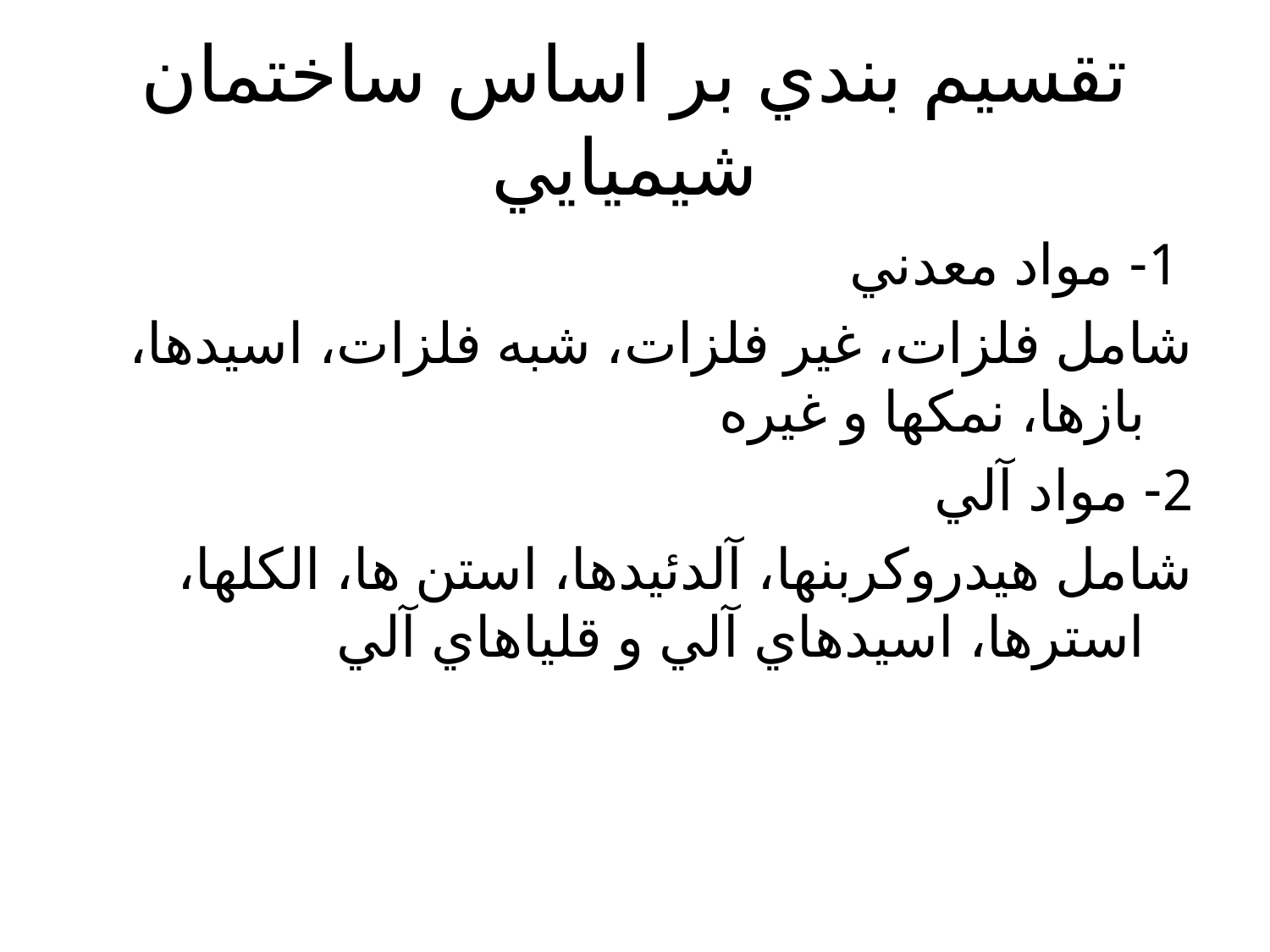

# تقسيم بندي بر اساس ساختمان شيميايي
 1- مواد معدني
شامل فلزات، غير فلزات، شبه فلزات، اسيدها، بازها، نمكها و غيره
2- مواد آلي
شامل هيدروكربنها، آلدئيدها، استن ها، الكلها، استرها، اسيدهاي آلي و قلياهاي آلي